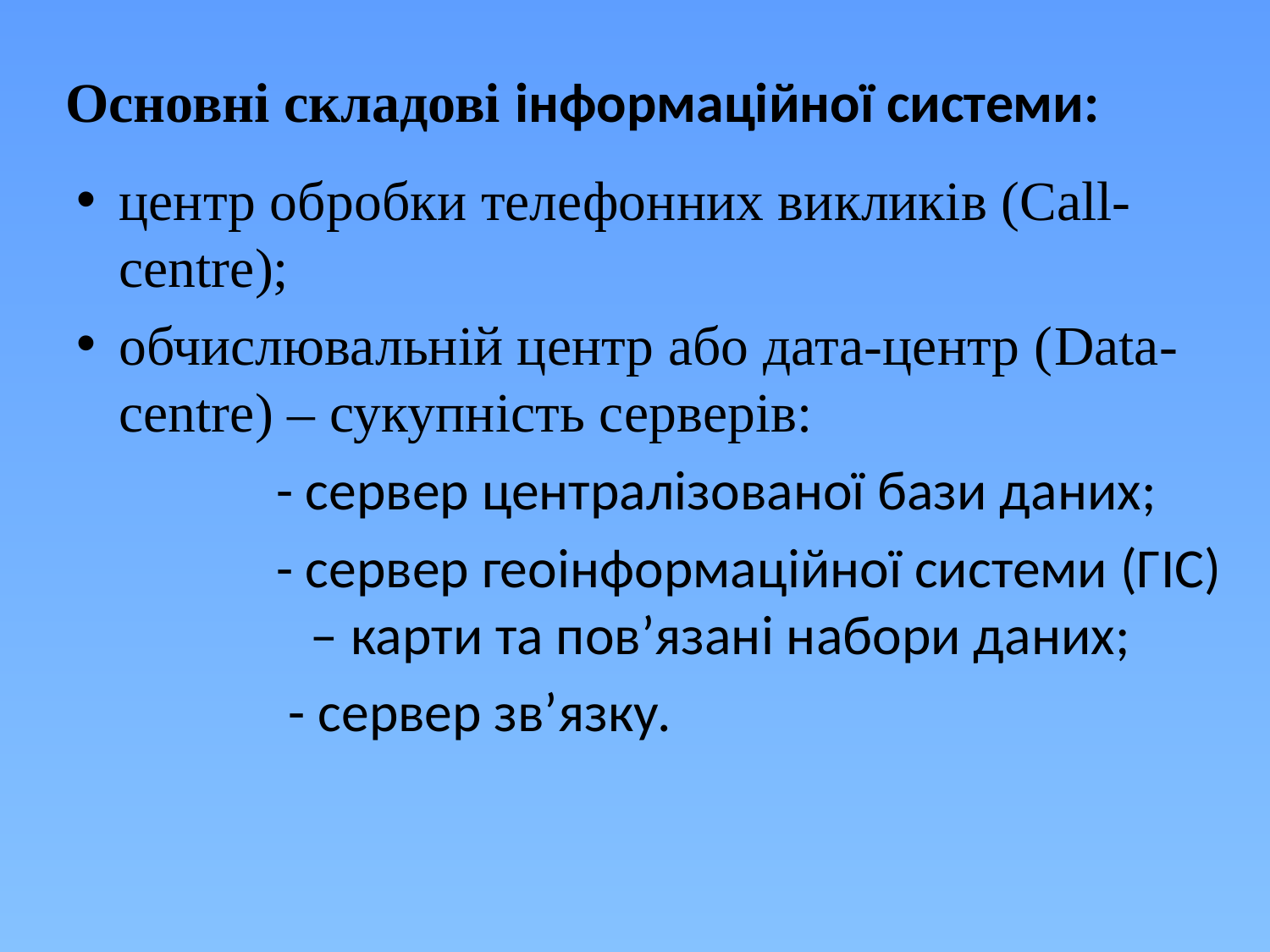

# Основні складові інформаційної системи:
центр обробки телефонних викликів (Call-centre);
обчислювальній центр або дата-центр (Data-centre) – сукупність серверів:
                - сервер централізованої бази даних;
                - сервер геоінформаційної системи (ГІС) – карти та пов’язані набори даних;
                 - сервер зв’язку.